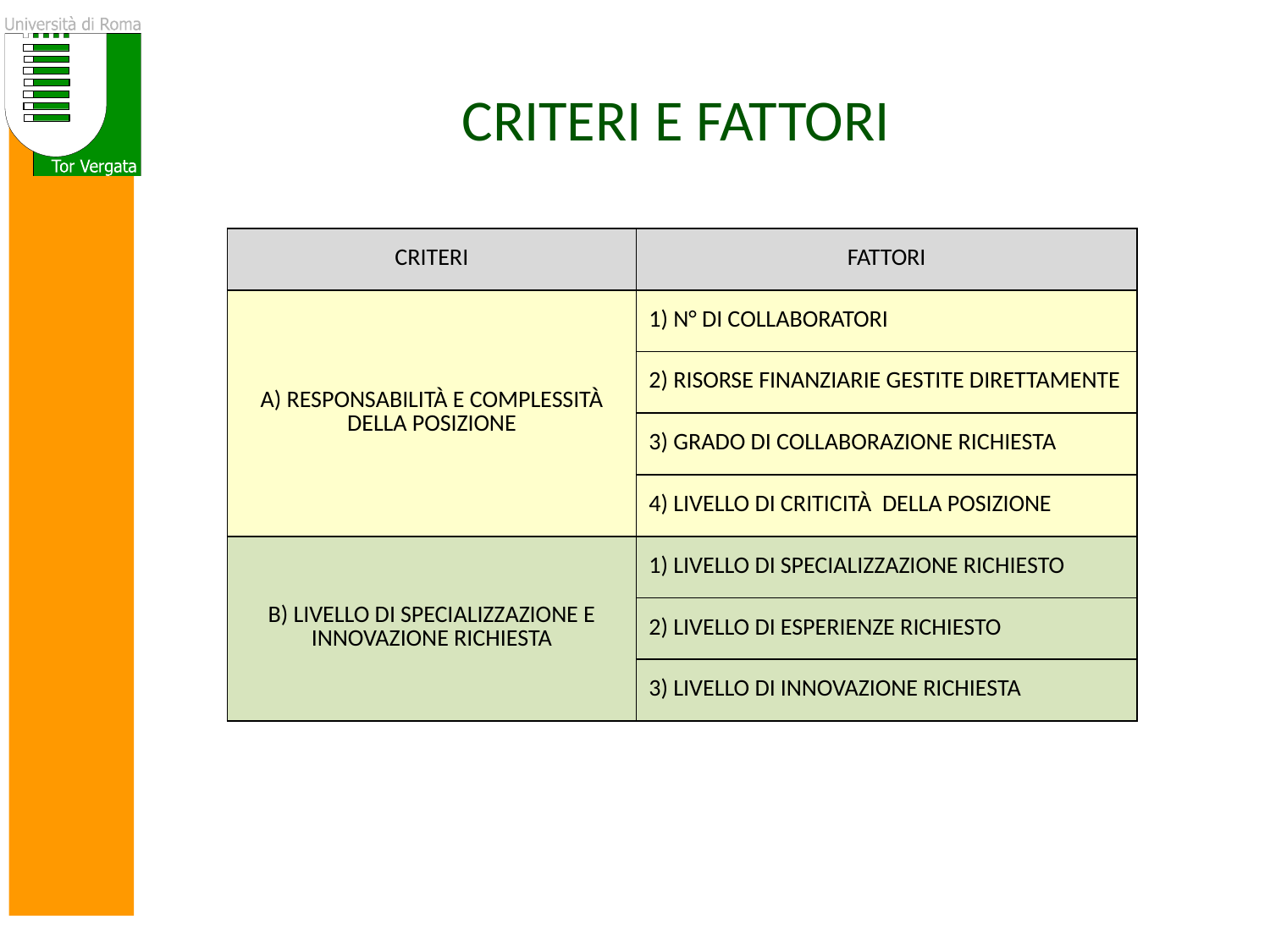

# CRITERI E FATTORI
| CRITERI | FATTORI |
| --- | --- |
| A) RESPONSABILITÀ E COMPLESSITÀ DELLA POSIZIONE | 1) N° DI COLLABORATORI |
|  | 2) RISORSE FINANZIARIE GESTITE DIRETTAMENTE |
|  | 3) GRADO DI COLLABORAZIONE RICHIESTA |
|  | 4) LIVELLO DI CRITICITÀ DELLA POSIZIONE |
| B) LIVELLO DI SPECIALIZZAZIONE E INNOVAZIONE RICHIESTA | 1) LIVELLO DI SPECIALIZZAZIONE RICHIESTO |
|  | 2) LIVELLO DI ESPERIENZE RICHIESTO |
|  | 3) LIVELLO DI INNOVAZIONE RICHIESTA |